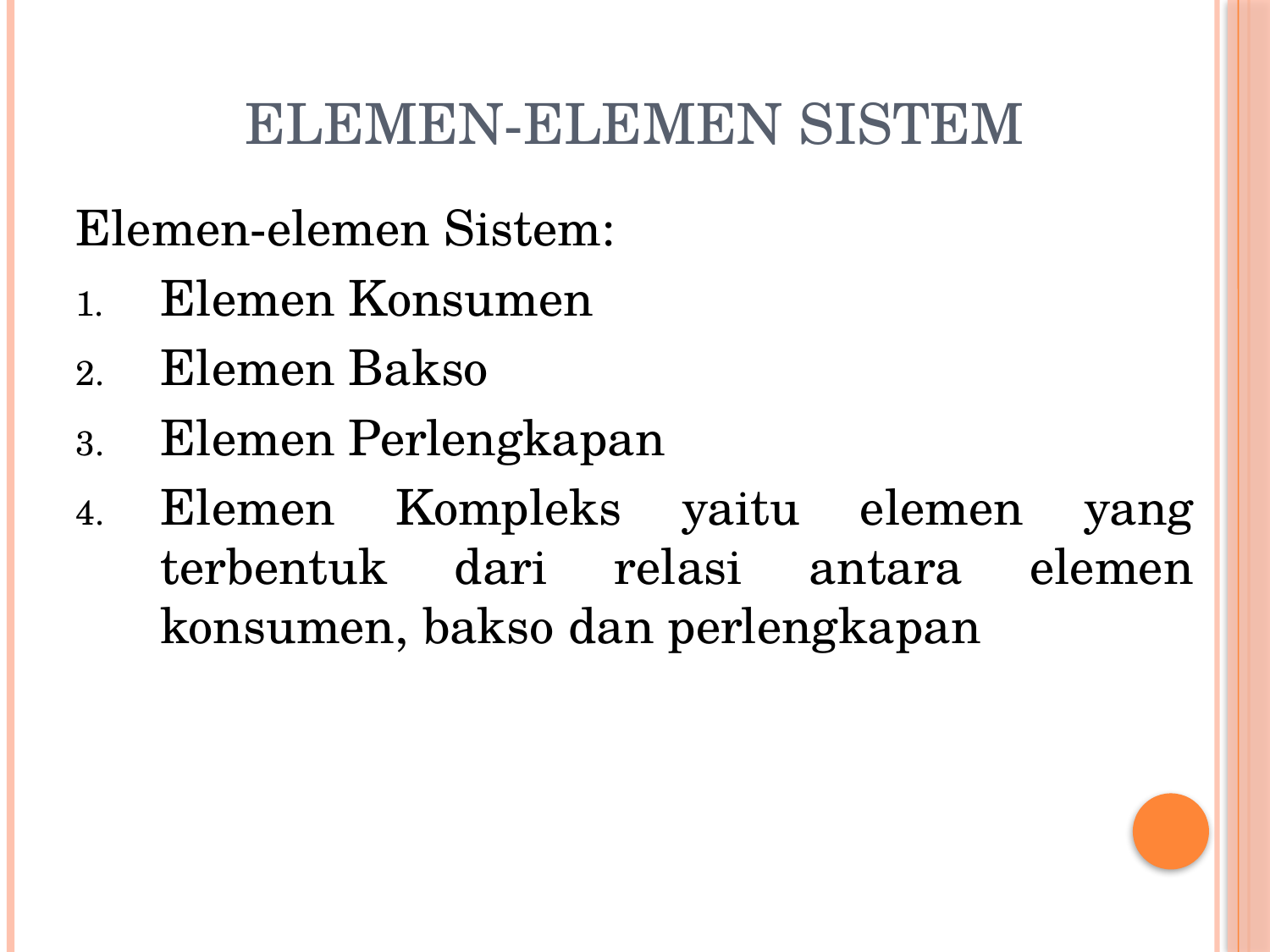

# Elemen-Elemen Sistem
Elemen-elemen Sistem:
Elemen Konsumen
Elemen Bakso
Elemen Perlengkapan
Elemen Kompleks yaitu elemen yang terbentuk dari relasi antara elemen konsumen, bakso dan perlengkapan